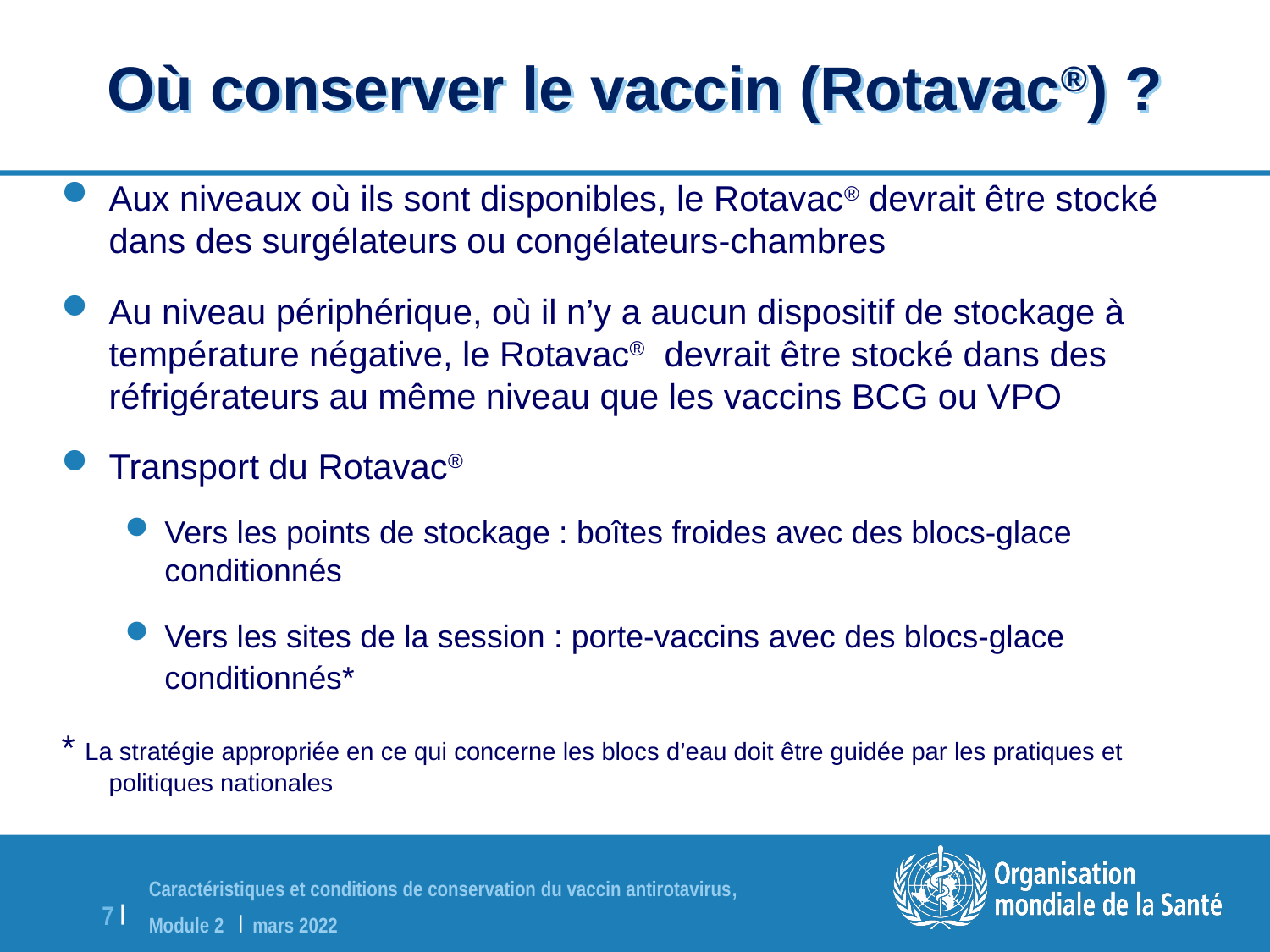

Où conserver le vaccin (Rotavac®) ?
Aux niveaux où ils sont disponibles, le Rotavac® devrait être stocké dans des surgélateurs ou congélateurs-chambres
Au niveau périphérique, où il n’y a aucun dispositif de stockage à température négative, le Rotavac®  devrait être stocké dans des réfrigérateurs au même niveau que les vaccins BCG ou VPO
Transport du Rotavac®
Vers les points de stockage : boîtes froides avec des blocs-glace conditionnés
Vers les sites de la session : porte-vaccins avec des blocs-glace conditionnés*
* La stratégie appropriée en ce qui concerne les blocs d’eau doit être guidée par les pratiques et politiques nationales